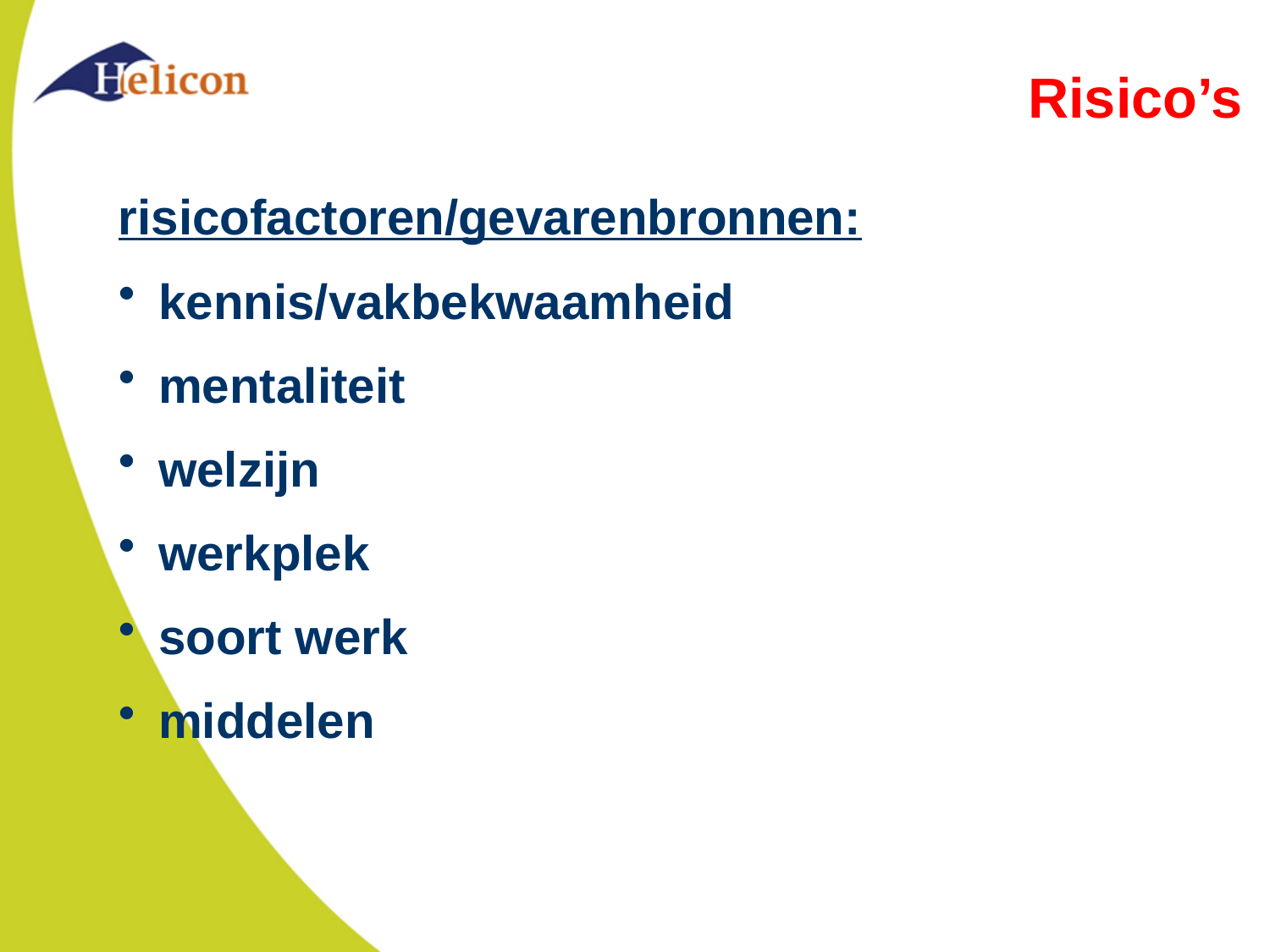

Risico’s
risicofactoren/gevarenbronnen:
kennis/vakbekwaamheid
mentaliteit
welzijn
werkplek
soort werk
middelen